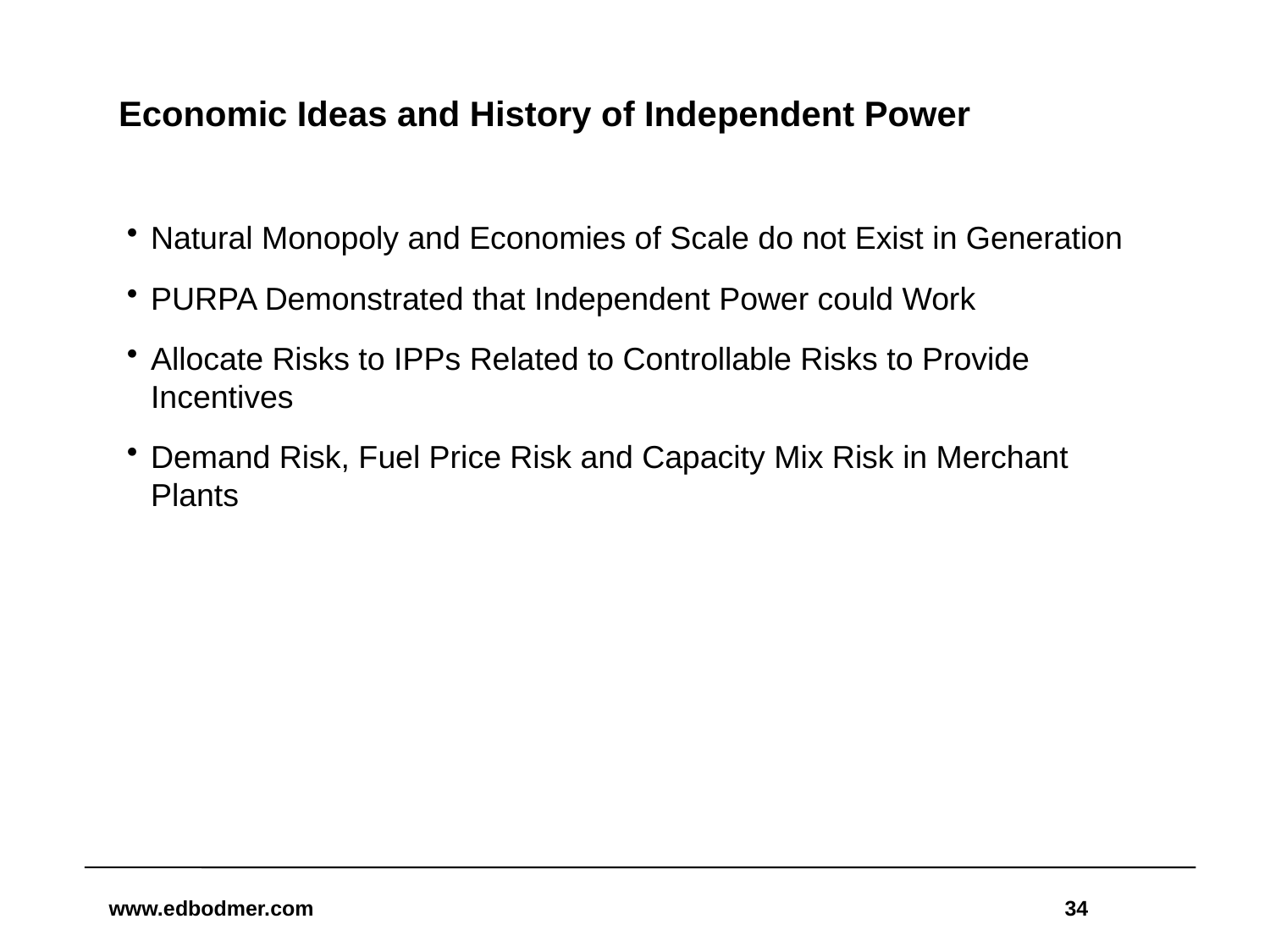

# Economic Ideas and History of Independent Power
Natural Monopoly and Economies of Scale do not Exist in Generation
PURPA Demonstrated that Independent Power could Work
Allocate Risks to IPPs Related to Controllable Risks to Provide Incentives
Demand Risk, Fuel Price Risk and Capacity Mix Risk in Merchant Plants